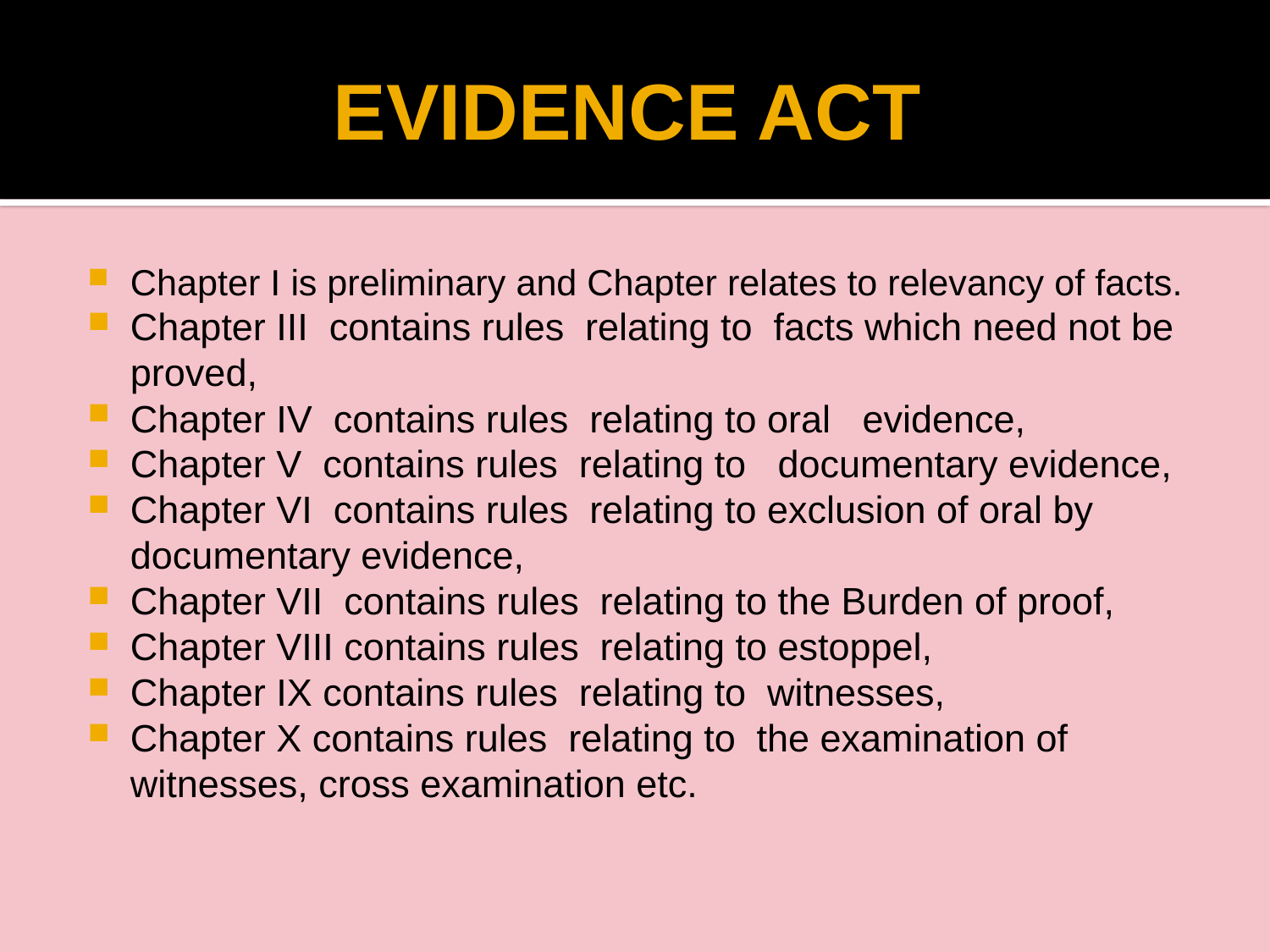

# EVIDENCE ACT
Chapter I is preliminary and Chapter relates to relevancy of facts.
Chapter III  contains rules  relating to  facts which need not be proved,
Chapter IV  contains rules  relating to oral   evidence,
Chapter V  contains rules  relating to   documentary evidence,
Chapter VI  contains rules  relating to exclusion of oral by documentary evidence,
Chapter VII  contains rules  relating to the Burden of proof,
Chapter VIII contains rules  relating to estoppel,
Chapter IX contains rules  relating to  witnesses,
Chapter X contains rules  relating to  the examination of witnesses, cross examination etc.